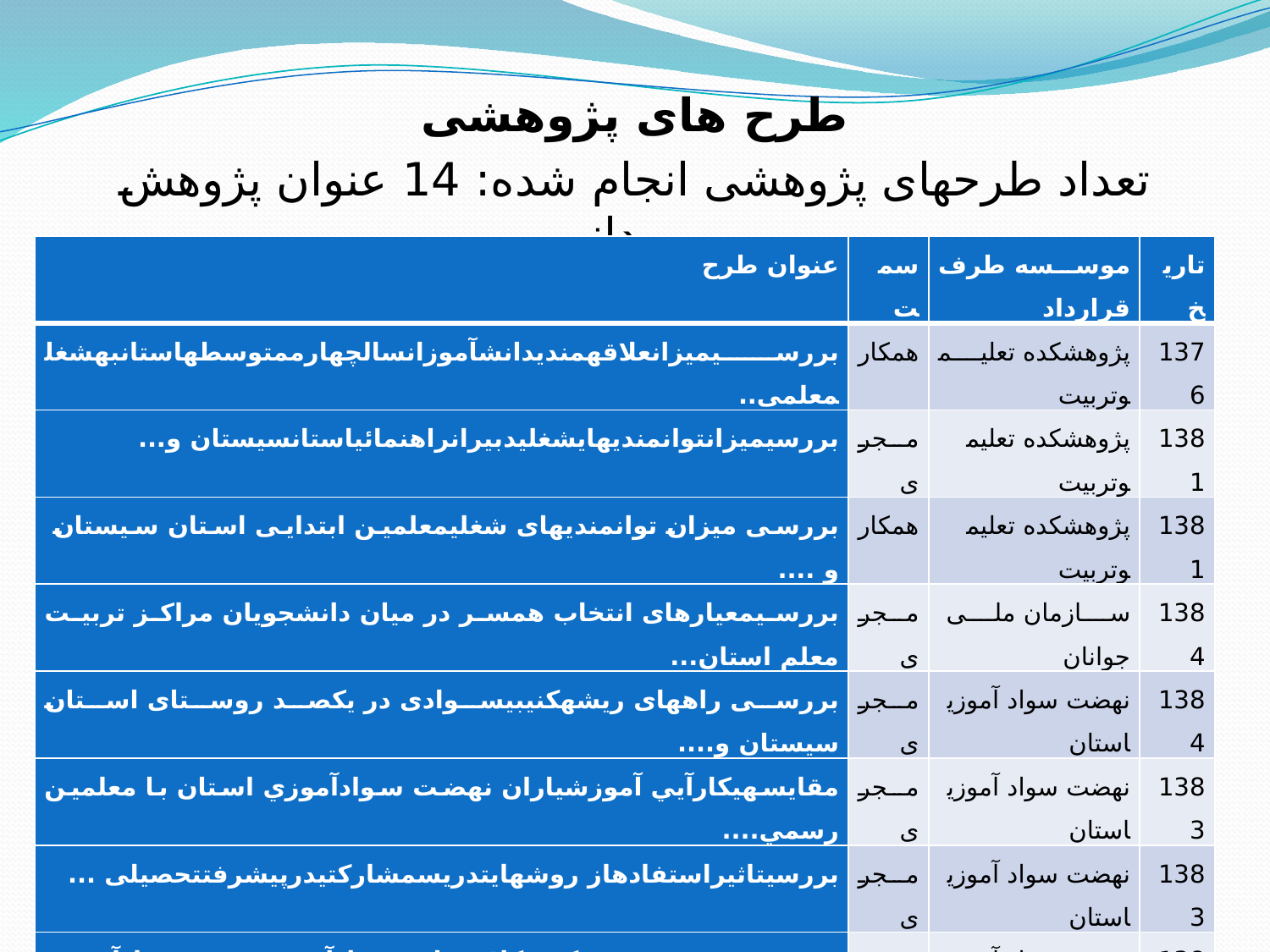

طرح های پژوهشی
تعداد طرحهای پژوهشی انجام شده: 14 عنوان پژوهش میدانی

| عنوان طرح | سمت | موسسه طرف قرارداد | تاریخ |
| --- | --- | --- | --- |
| بررسی­­میزان­­علاقه­مندی­دانش­آموزان­سال­چهارم­­متوسطه­­استان­­به­شغل­­معلمی.. | همکار | پژوهشکده تعلیم­وتربیت | 1376 |
| بررسی­میزان­توانمندی­های­شغلی­دبیران­راهنمائی­استان­سیستان و... | مجری | پژوهشکده تعلیم­وتربیت | 1381 |
| بررسی میزان توانمندی­های­ شغلی­معلمین ­ابتدایی ­استان ­سیستان ­و .... | همکار | پژوهشکده تعلیم­وتربیت | 1381 |
| بررسی­معیارهای انتخاب­ همسر در میان دانشجویان مراکز تربیت معلم استان... | مجری | سازمان ملی ­جوانان | 1384 |
| بررسی راه­های ریشه­کنی­بیسوادی در یکصد روستای استان سیستان و.... | مجری | نهضت سواد آموزی­استان | 1384 |
| مقايسه­ي­كارآيي آموزشياران نهضت سوادآموزي استان با معلمين رسمي.... | مجری | نهضت سواد آموزی­استان | 1383 |
| بررسی­تاثیراستفاده­از روش­های­تدریس­مشارکتی­درپیشرفت­تحصیلی ... | مجری | نهضت سواد آموزی­استان | 1383 |
| بررسی وضعیت فیزیکی کلاس­های سوادآموزی نهضت­سوادآموزی استان... | مجری | نهضت سواد آموزی­استان | 1382 |
| بررسی میزان امکان تهیه­ی مواد طبیعی موجوددرمحیط­به­عنوان­رسانه­­آموزشی. | ناظر | پژوهشکده تعلیم­وتربیت | 1383 |
| بررسی­میزان­استفاده از آزمایشگاه در تدریس­درس­علوم­تجربی­درآموزشگاه­.... | ناظر | پژوهشکده تعلیم­وتربیت | 1383 |